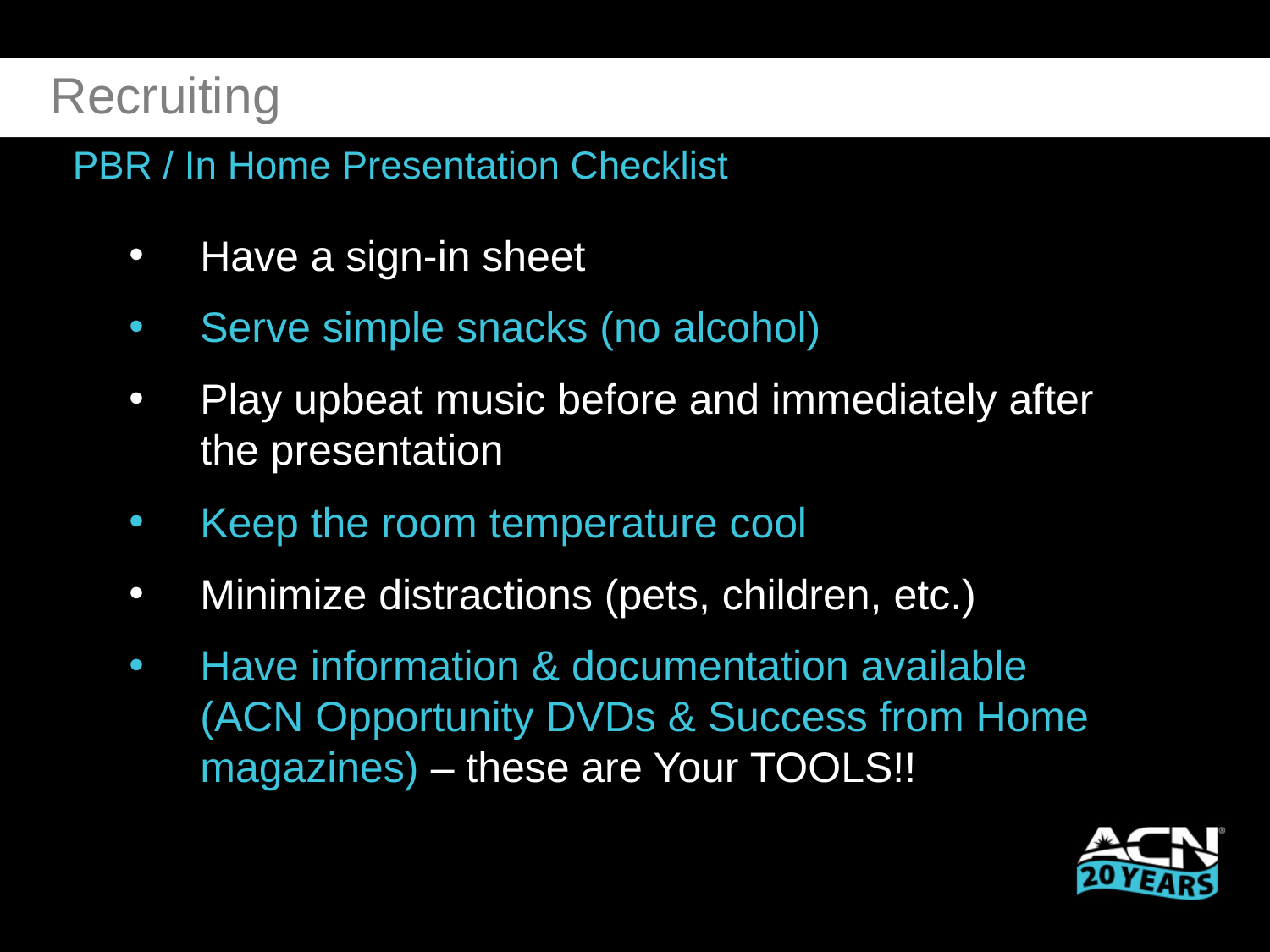

Recruiting

PBR / In Home Presentation Checklist
Have a sign-in sheet
Serve simple snacks (no alcohol)
Play upbeat music before and immediately after the presentation
Keep the room temperature cool
Minimize distractions (pets, children, etc.)
Have information & documentation available
(ACN Opportunity DVDs & Success from Home magazines) – these are Your TOOLS!!